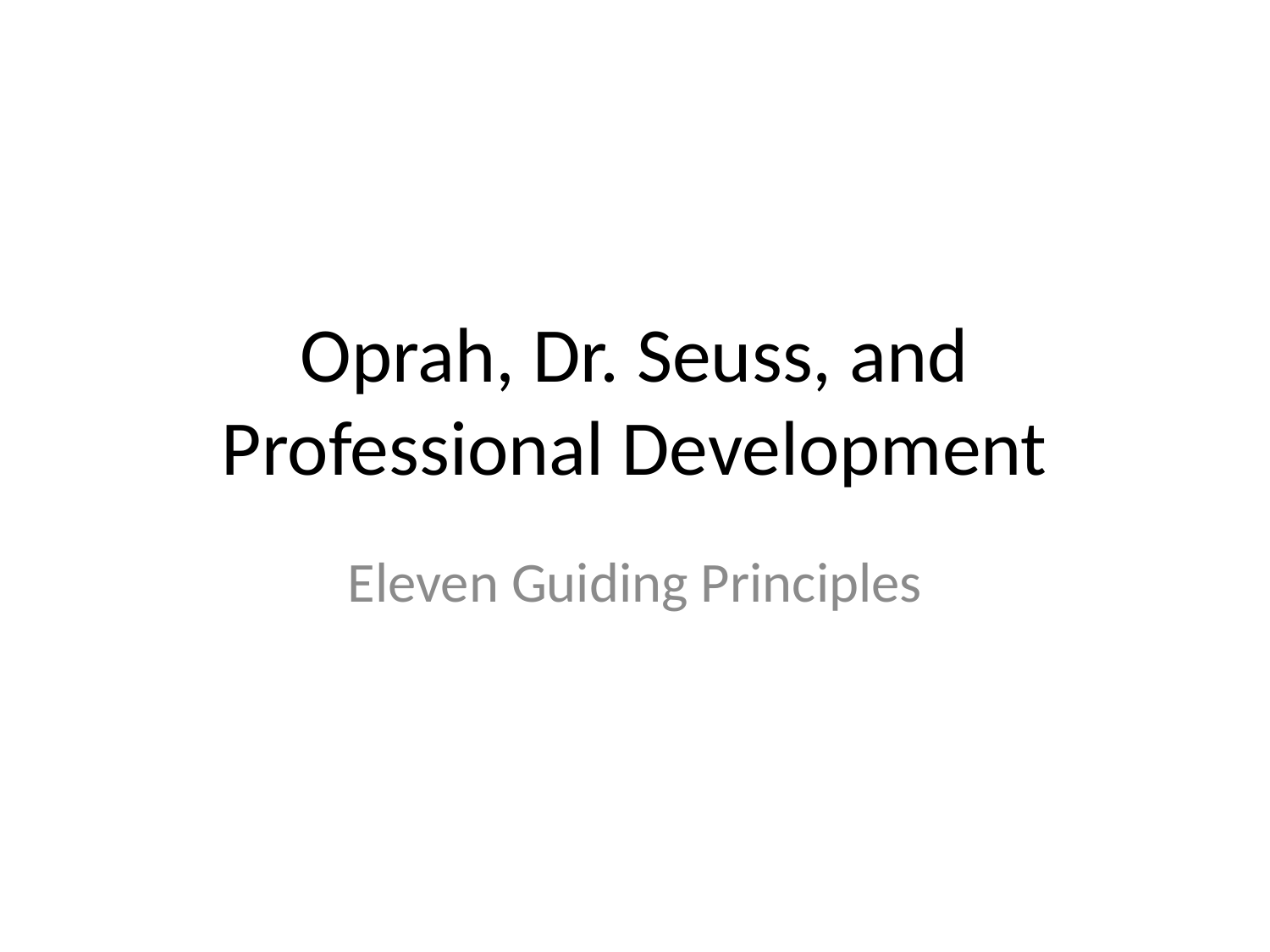

# Oprah, Dr. Seuss, and Professional Development
Eleven Guiding Principles